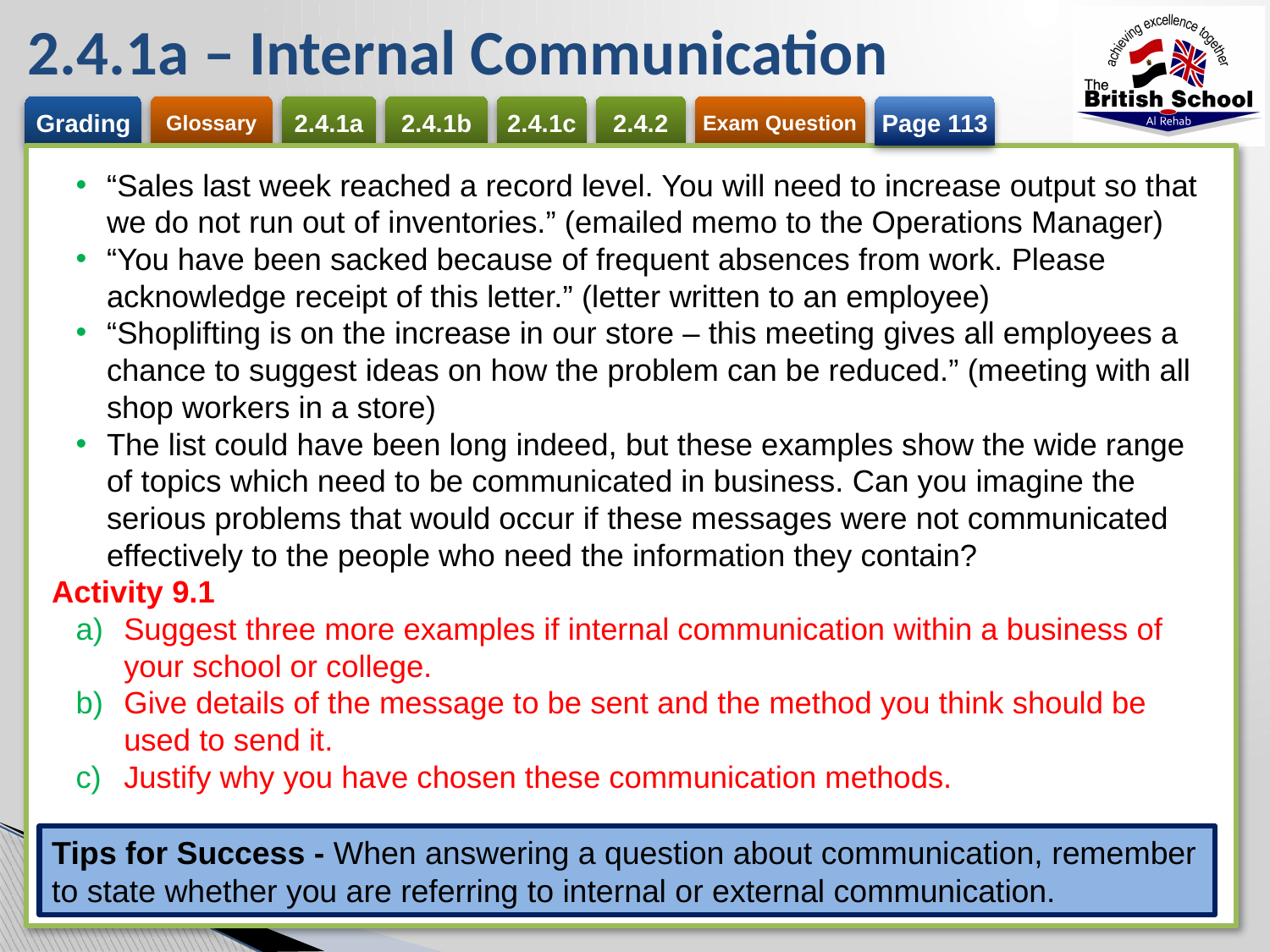

# 2.4.1a – Internal Communication
Page 113
“Sales last week reached a record level. You will need to increase output so that we do not run out of inventories.” (emailed memo to the Operations Manager)
“You have been sacked because of frequent absences from work. Please acknowledge receipt of this letter.” (letter written to an employee)
“Shoplifting is on the increase in our store – this meeting gives all employees a chance to suggest ideas on how the problem can be reduced.” (meeting with all shop workers in a store)
The list could have been long indeed, but these examples show the wide range of topics which need to be communicated in business. Can you imagine the serious problems that would occur if these messages were not communicated effectively to the people who need the information they contain?
Activity 9.1
Suggest three more examples if internal communication within a business of your school or college.
Give details of the message to be sent and the method you think should be used to send it.
Justify why you have chosen these communication methods.
Tips for Success - When answering a question about communication, remember to state whether you are referring to internal or external communication.